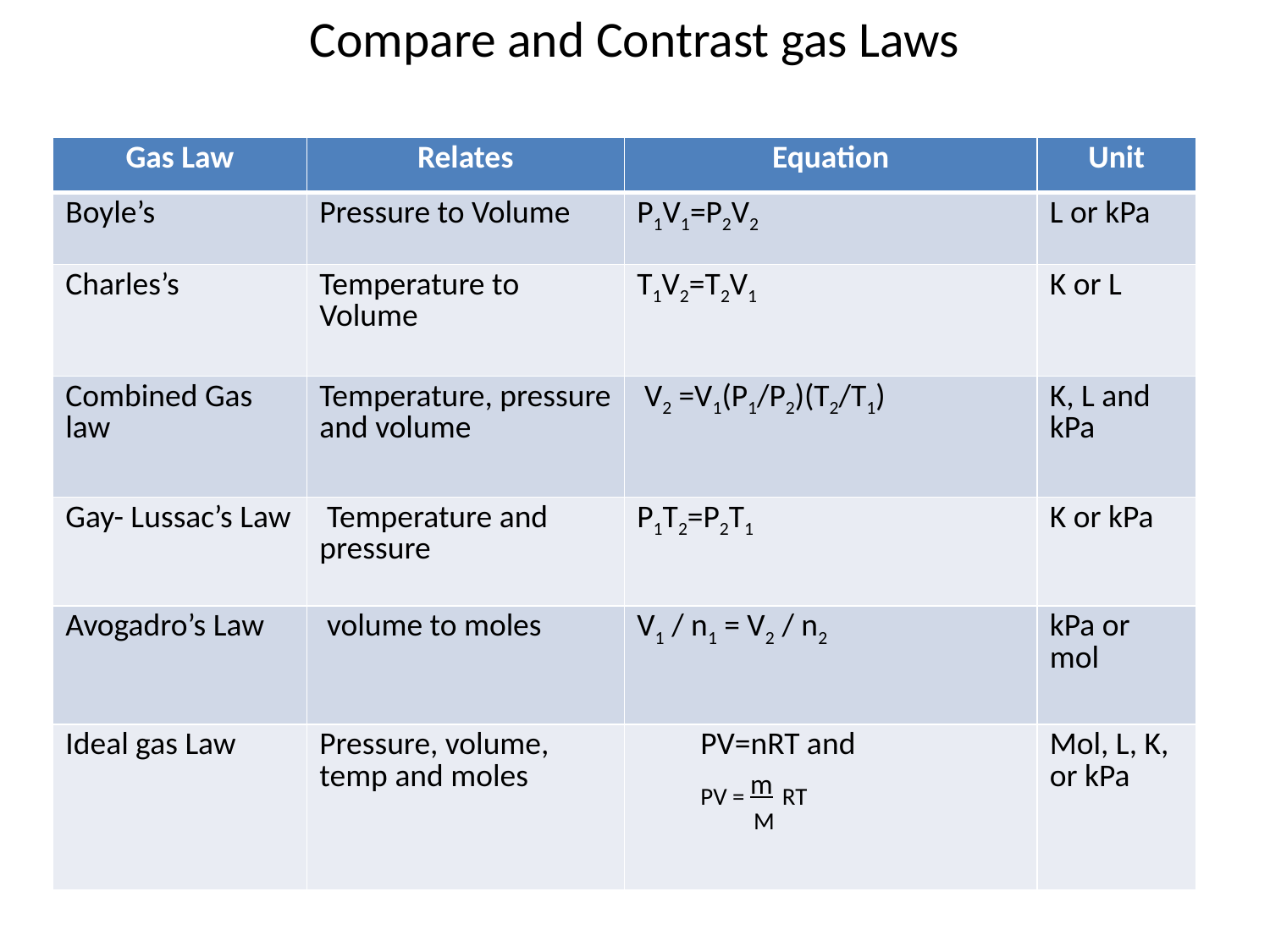

# Compare and Contrast gas Laws
| Gas Law | Relates | Equation | Unit |
| --- | --- | --- | --- |
| Boyle’s | Pressure to Volume | P1V1=P2V2 | L or kPa |
| Charles’s | Temperature to Volume | T1V2=T2V1 | K or L |
| Combined Gas law | Temperature, pressure and volume | V2 =V1(P1/P2)(T2/T1) | K, L and kPa |
| Gay- Lussac’s Law | Temperature and pressure | P1T2=P2T1 | K or kPa |
| Avogadro’s Law | volume to moles | V1 / n1 = V2 / n2 | kPa or mol |
| Ideal gas Law | Pressure, volume, temp and moles | PV=nRT and PV = m RT M | Mol, L, K, or kPa |